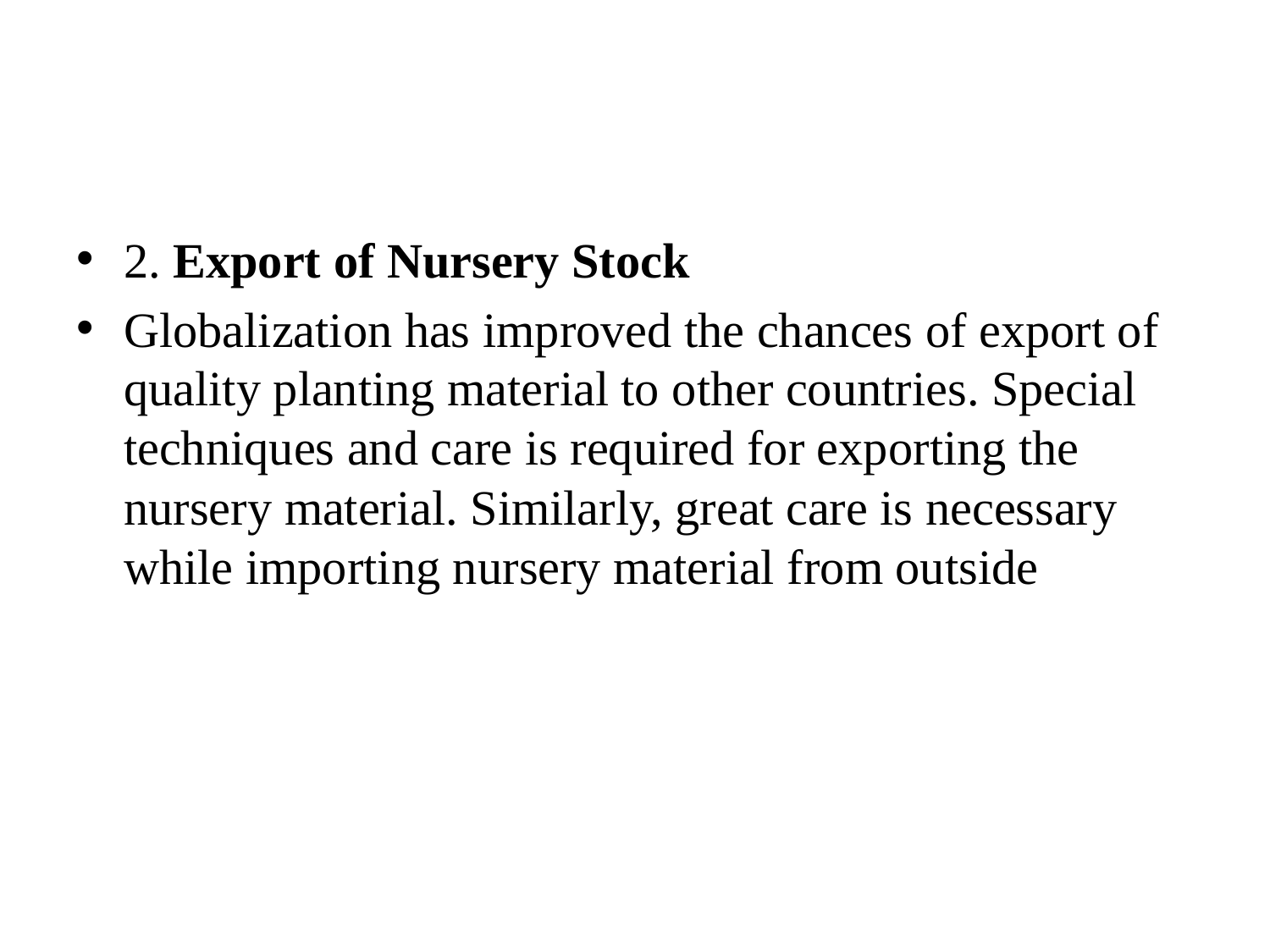

#
2. Export of Nursery Stock
Globalization has improved the chances of export of quality planting material to other countries. Special techniques and care is required for exporting the nursery material. Similarly, great care is necessary while importing nursery material from outside